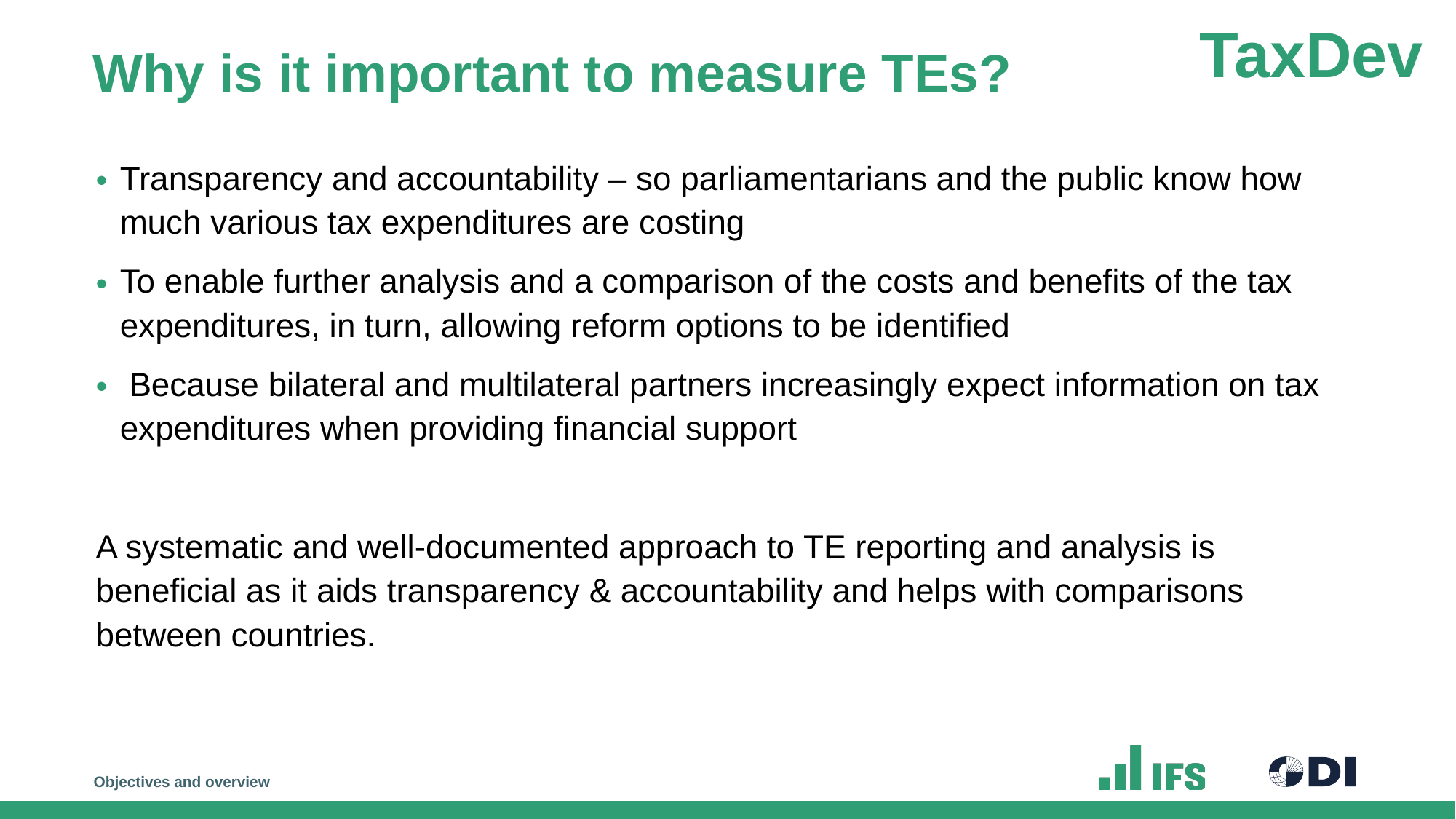

# Why is it important to measure TEs?
Transparency and accountability – so parliamentarians and the public know how much various tax expenditures are costing
To enable further analysis and a comparison of the costs and benefits of the tax expenditures, in turn, allowing reform options to be identified
 Because bilateral and multilateral partners increasingly expect information on tax expenditures when providing financial support

A systematic and well-documented approach to TE reporting and analysis is beneficial as it aids transparency & accountability and helps with comparisons between countries.

Objectives and overview